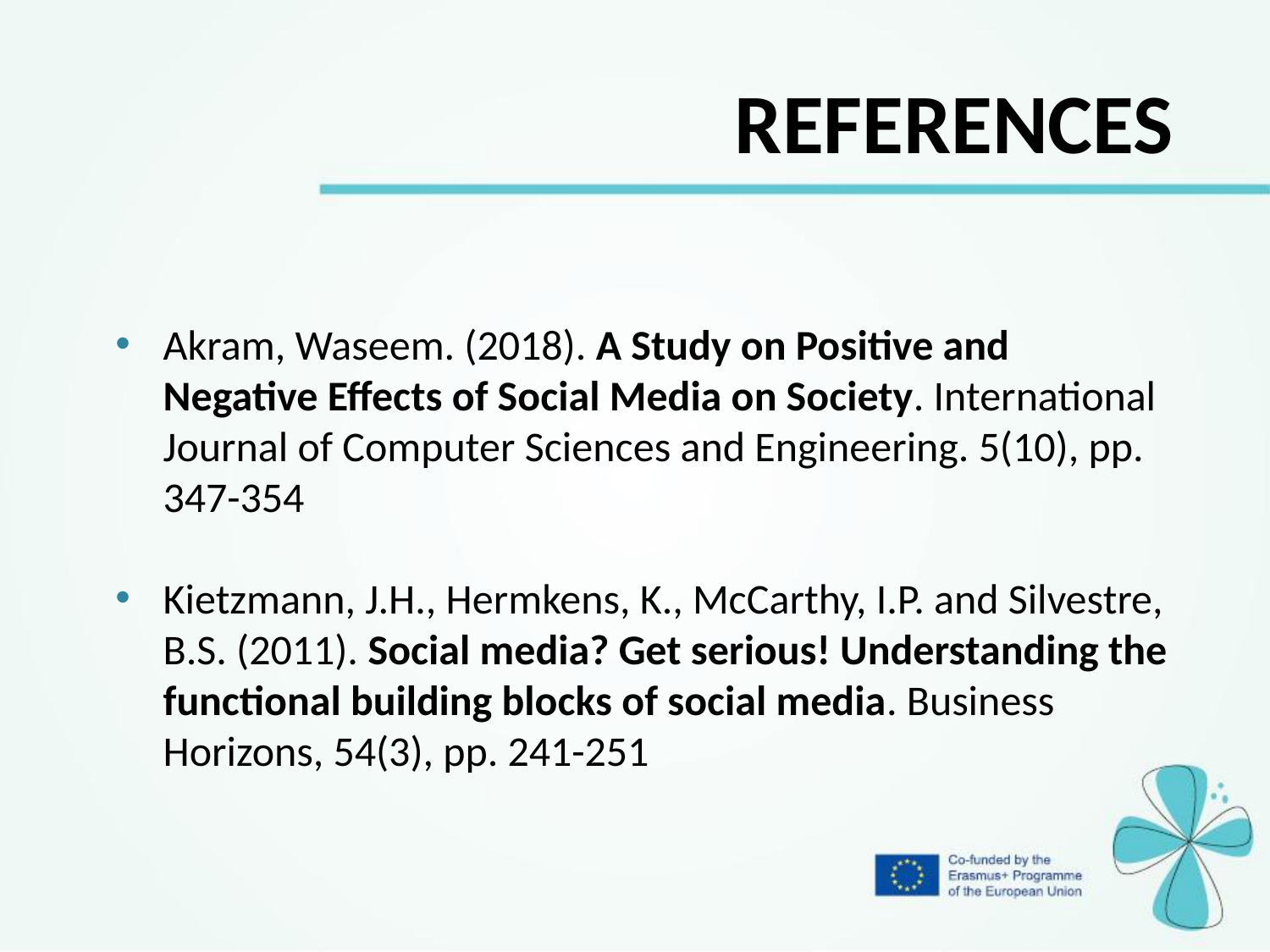

REFERENCES
Akram, Waseem. (2018). A Study on Positive and Negative Effects of Social Media on Society. International Journal of Computer Sciences and Engineering. 5(10), pp. 347-354

Kietzmann, J.H., Hermkens, K., McCarthy, I.P. and Silvestre, B.S. (2011). Social media? Get serious! Understanding the functional building blocks of social media. Business Horizons, 54(3), pp. 241-251